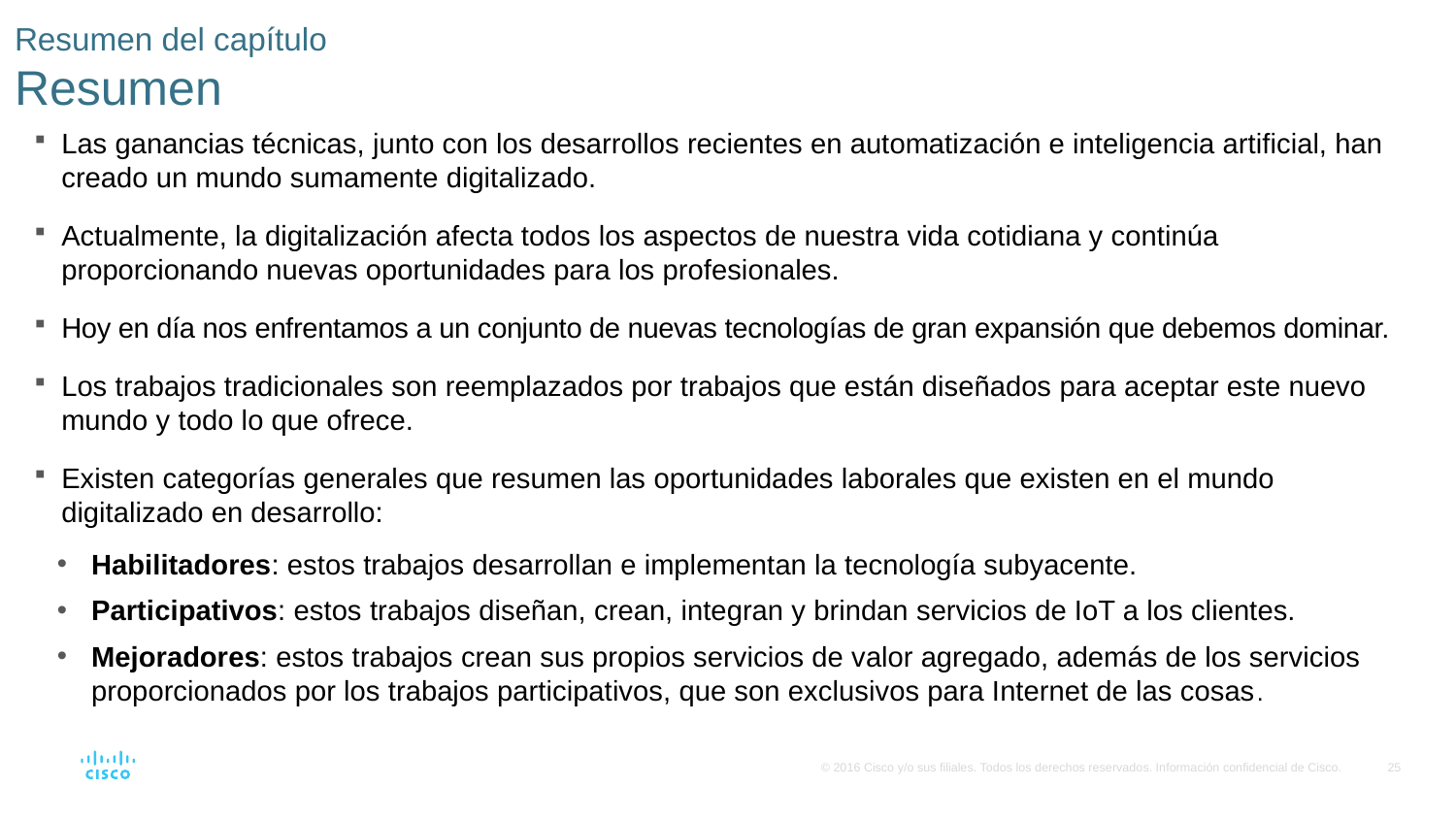

# Resumen del capítulo Resumen
Las ganancias técnicas, junto con los desarrollos recientes en automatización e inteligencia artificial, han creado un mundo sumamente digitalizado.
Actualmente, la digitalización afecta todos los aspectos de nuestra vida cotidiana y continúa proporcionando nuevas oportunidades para los profesionales.
Hoy en día nos enfrentamos a un conjunto de nuevas tecnologías de gran expansión que debemos dominar.
Los trabajos tradicionales son reemplazados por trabajos que están diseñados para aceptar este nuevo mundo y todo lo que ofrece.
Existen categorías generales que resumen las oportunidades laborales que existen en el mundo digitalizado en desarrollo:
Habilitadores: estos trabajos desarrollan e implementan la tecnología subyacente.
Participativos: estos trabajos diseñan, crean, integran y brindan servicios de IoT a los clientes.
Mejoradores: estos trabajos crean sus propios servicios de valor agregado, además de los servicios proporcionados por los trabajos participativos, que son exclusivos para Internet de las cosas.